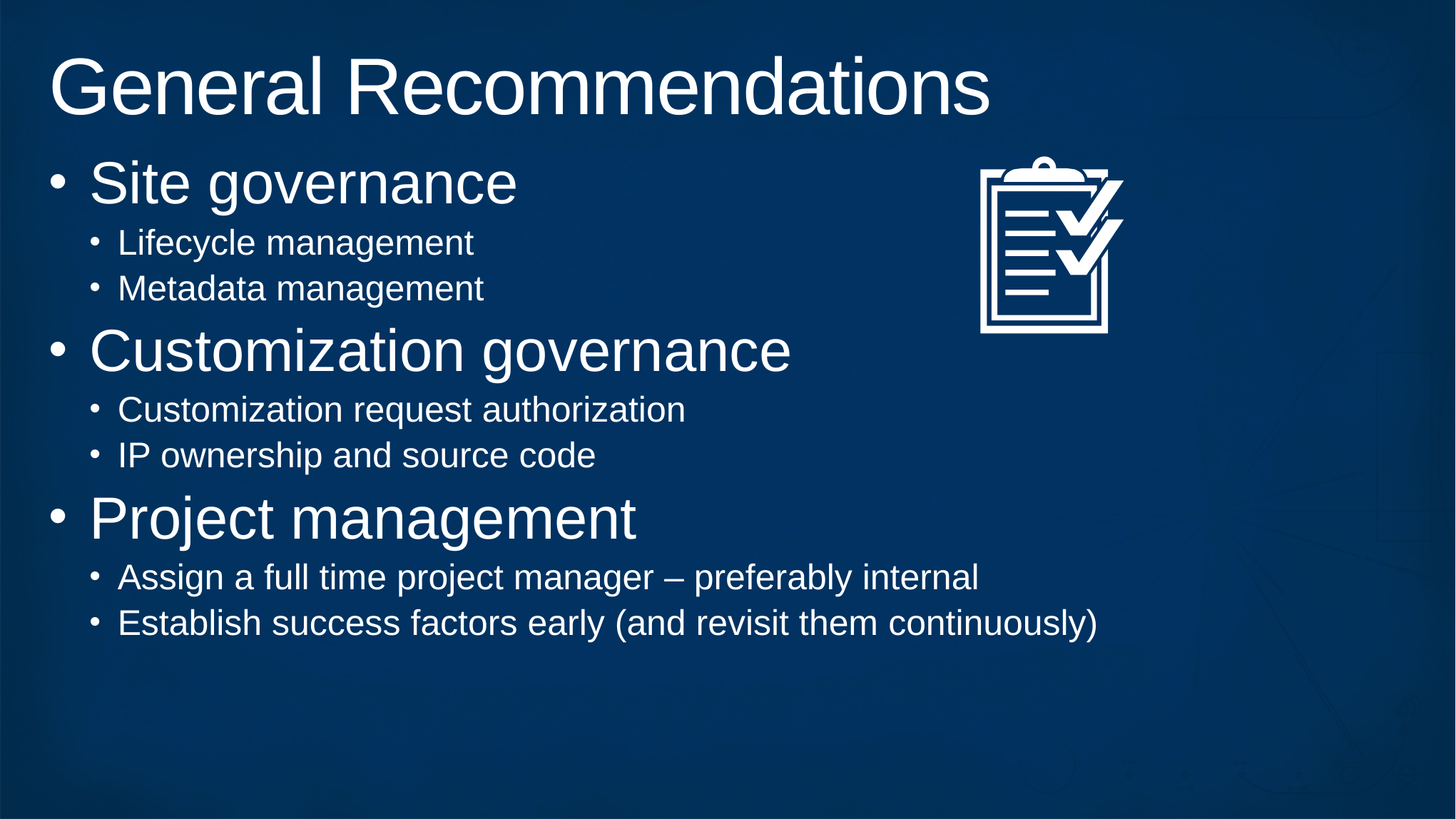

# General Recommendations
Site governance
Lifecycle management
Metadata management
Customization governance
Customization request authorization
IP ownership and source code
Project management
Assign a full time project manager – preferably internal
Establish success factors early (and revisit them continuously)